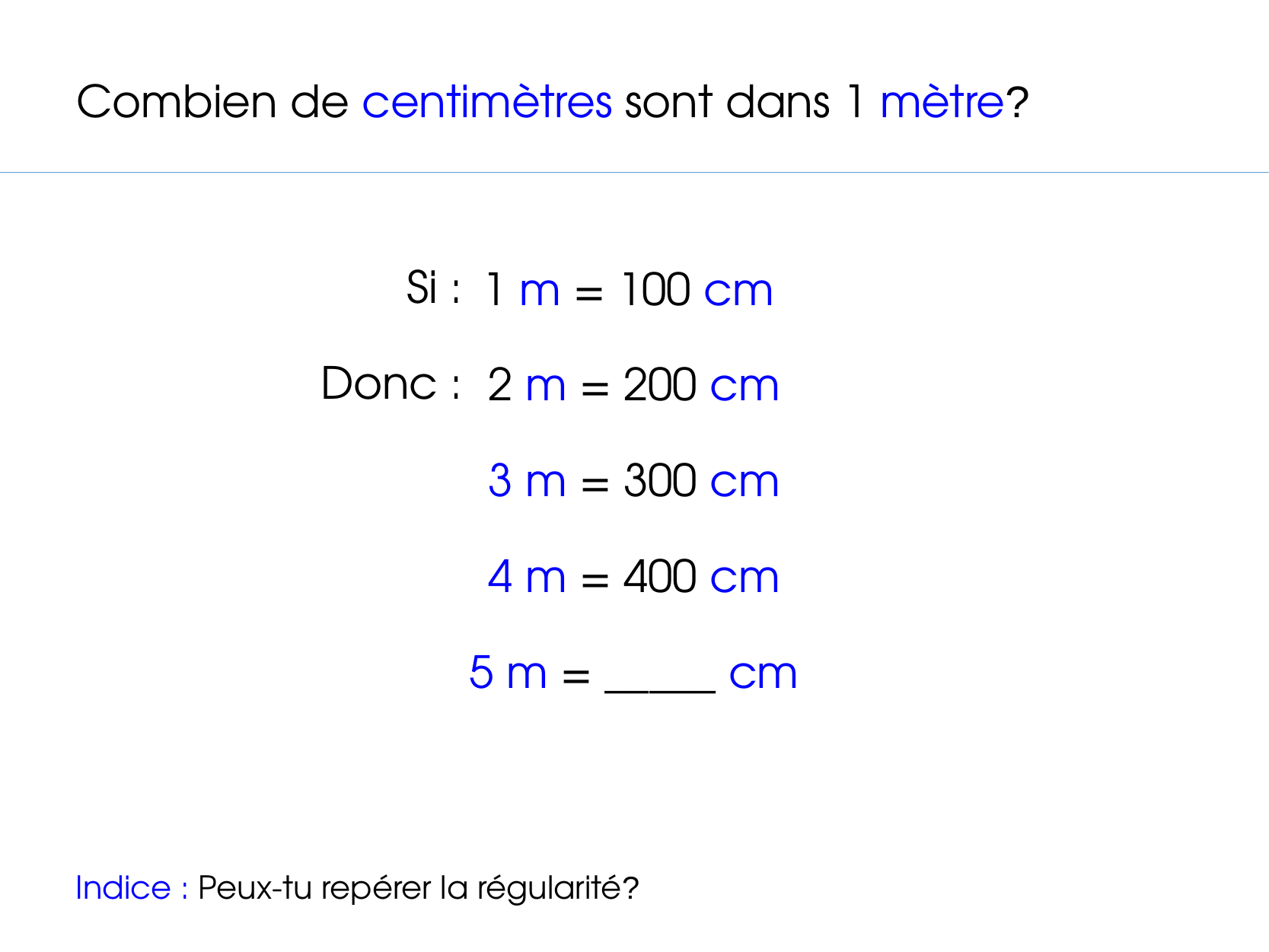

Combien de centimètres sont dans 1 mètre?
Si :
Donc :
1 m = 100 cm
2 m = 200 cm
3 m = 300 cm
4 m = 400 cm
5 m = _____ cm
Indice : Peux-tu repérer la régularité?